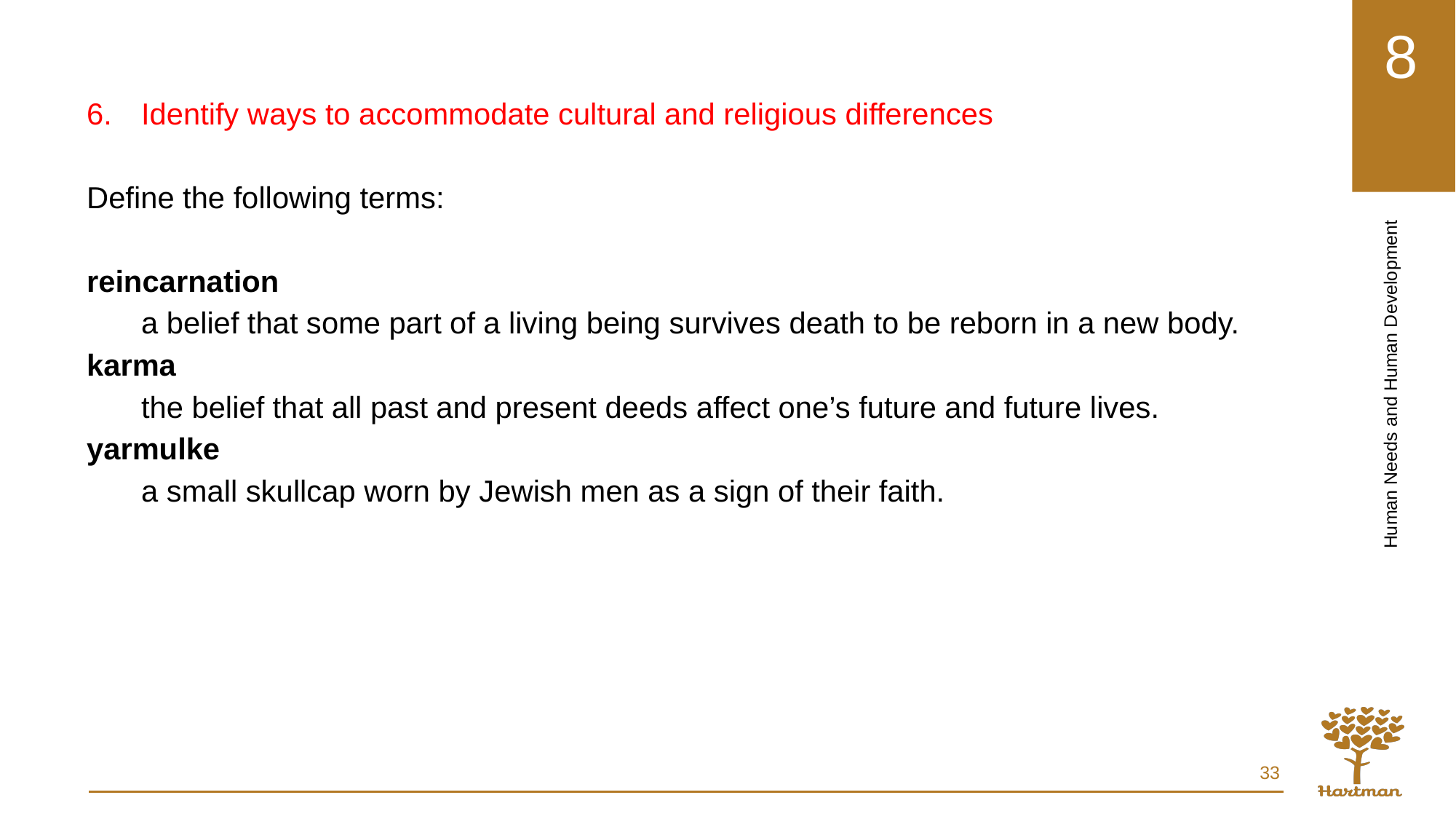

Identify ways to accommodate cultural and religious differences

Define the following terms:

reincarnation
a belief that some part of a living being survives death to be reborn in a new body.
karma
the belief that all past and present deeds affect one’s future and future lives.
yarmulke
a small skullcap worn by Jewish men as a sign of their faith.

33